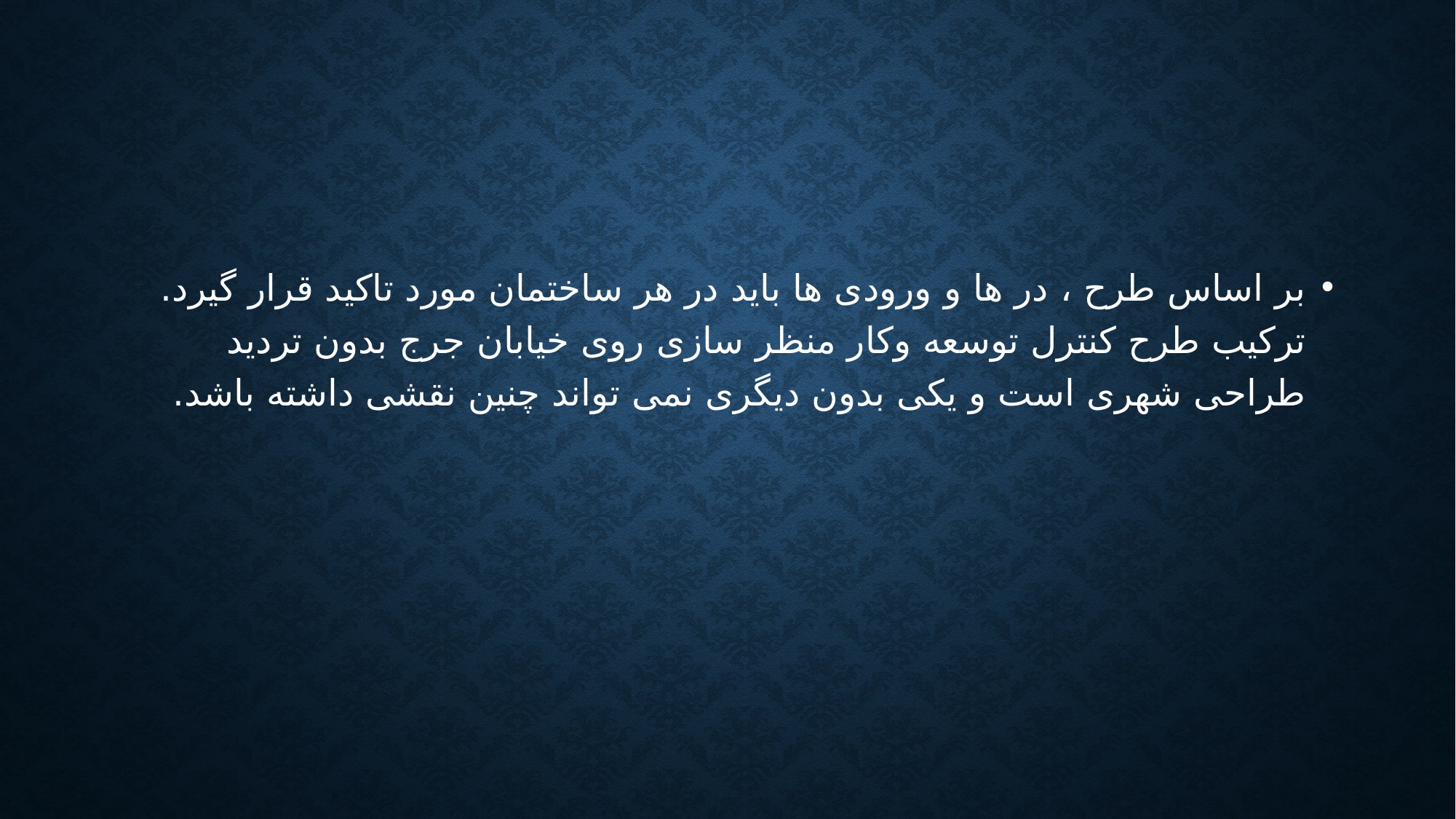

بر اساس طرح ، در ها و ورودی ها باید در هر ساختمان مورد تاکید قرار گیرد. ترکیب طرح کنترل توسعه وکار منظر سازی روی خیابان جرج بدون تردید طراحی شهری است و یکی بدون دیگری نمی تواند چنین نقشی داشته باشد.